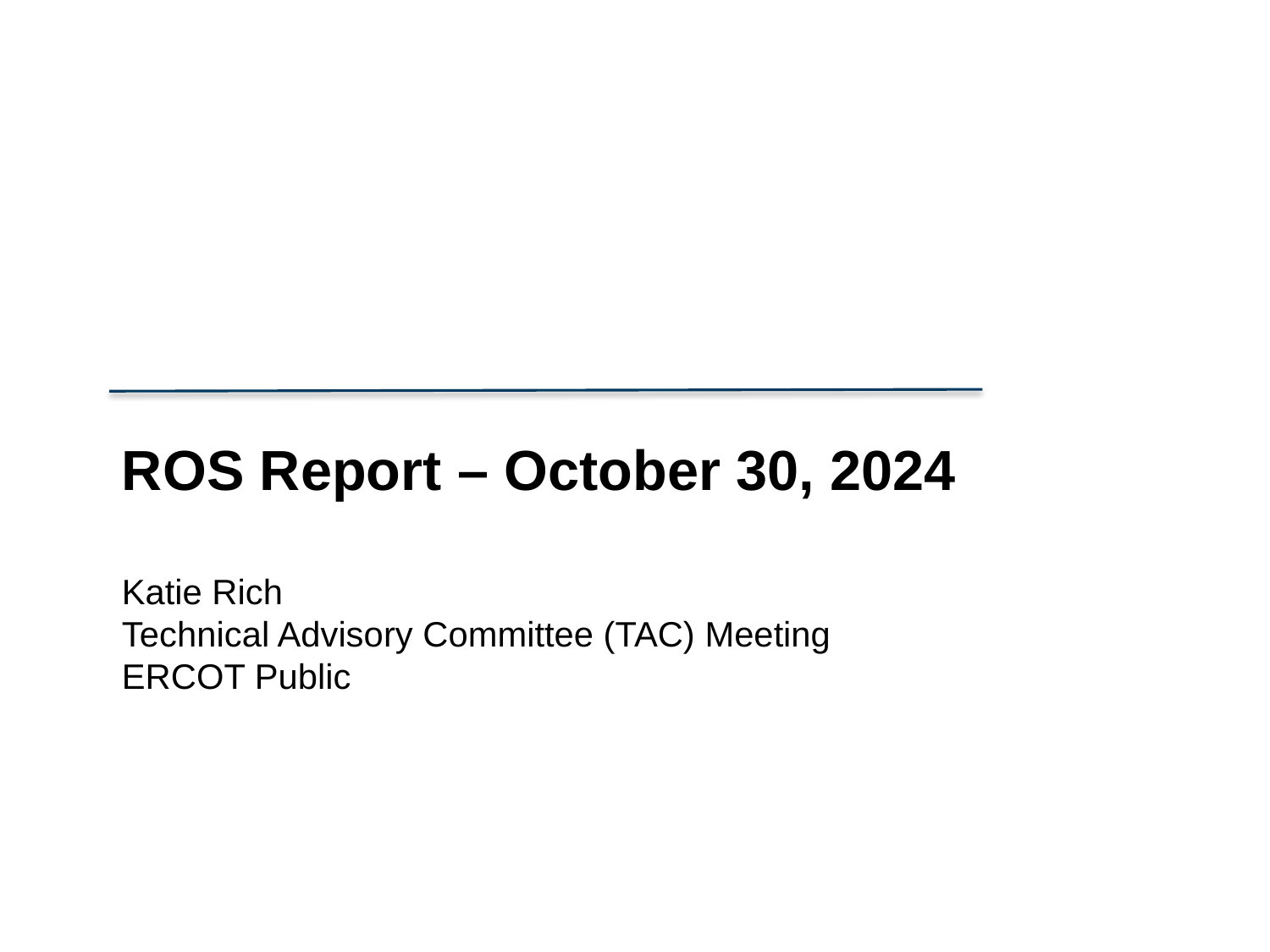

ROS Report – October 30, 2024

Katie Rich
Technical Advisory Committee (TAC) Meeting
ERCOT Public